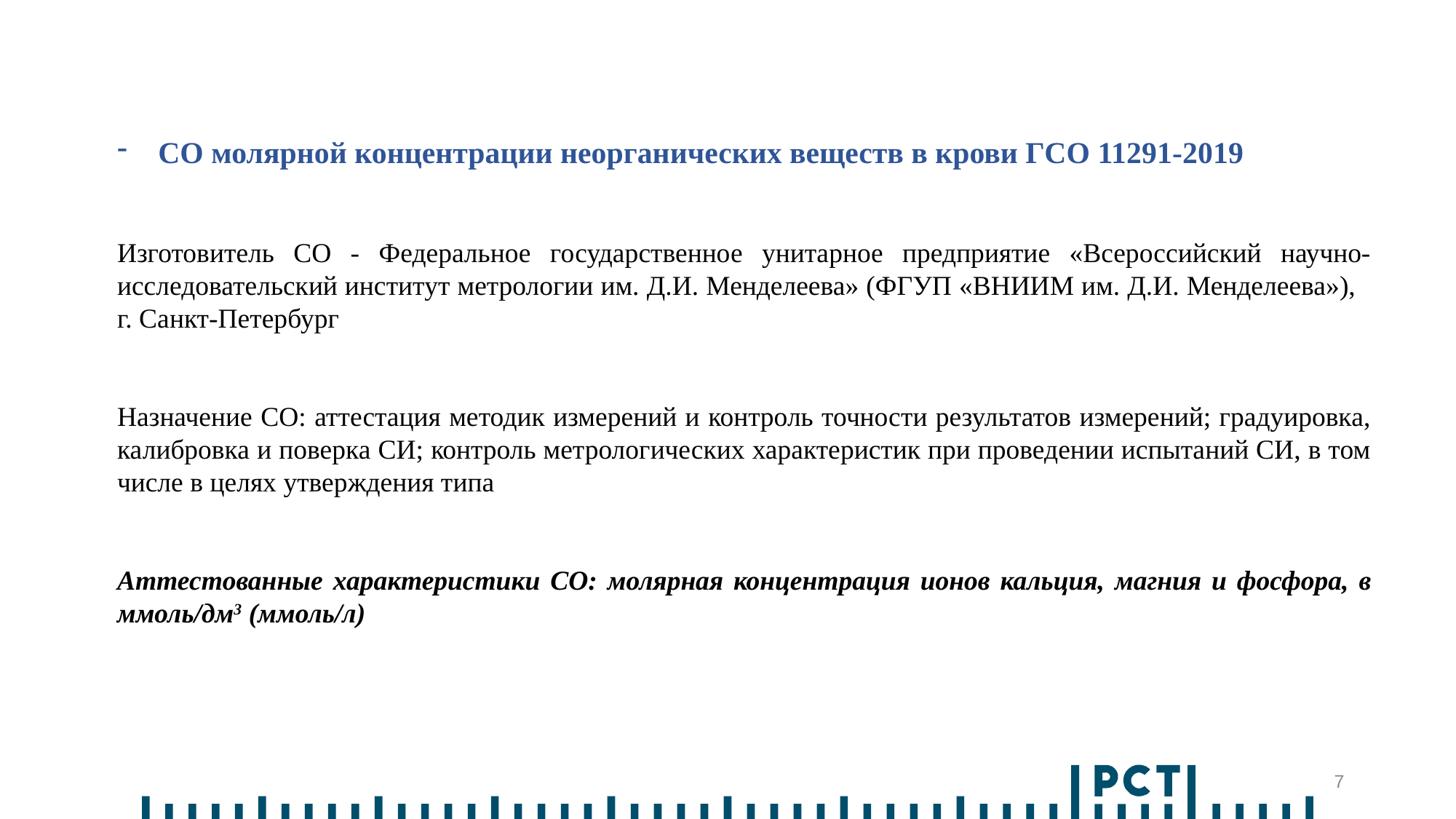

СО молярной концентрации неорганических веществ в крови ГСО 11291-2019

Изготовитель СО - Федеральное государственное унитарное предприятие «Всероссийский научно-исследовательский институт метрологии им. Д.И. Менделеева» (ФГУП «ВНИИМ им. Д.И. Менделеева»),   г. Санкт-Петербург

Назначение СО: аттестация методик измерений и контроль точности результатов измерений; градуировка, калибровка и поверка СИ; контроль метрологических характеристик при проведении испытаний СИ, в том числе в целях утверждения типа

Аттестованные характеристики СО: молярная концентрация ионов кальция, магния и фосфора, в ммоль/дм3 (ммоль/л)

7